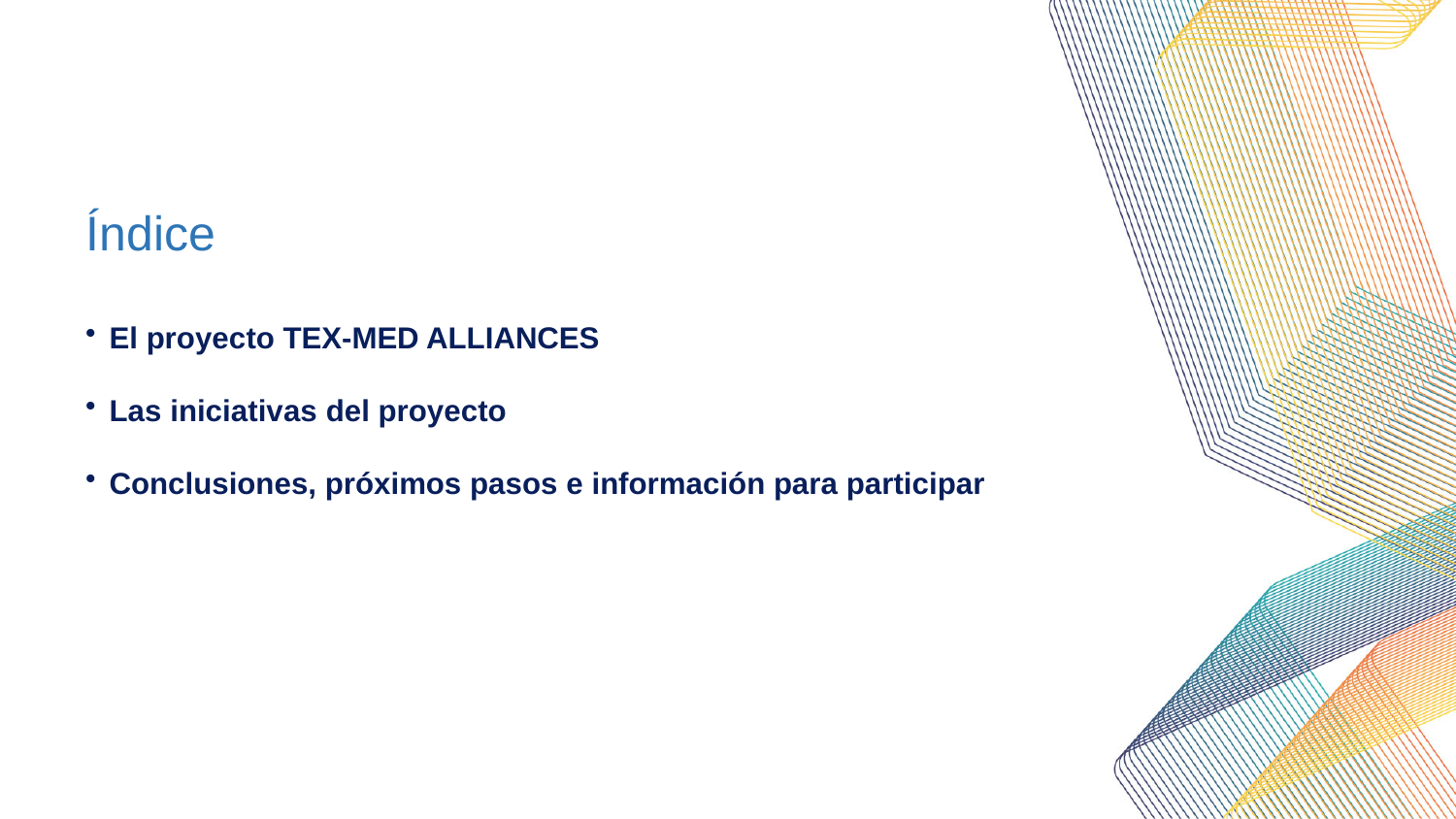

Índice
El proyecto TEX-MED ALLIANCES

Las iniciativas del proyecto

Conclusiones, próximos pasos e información para participar